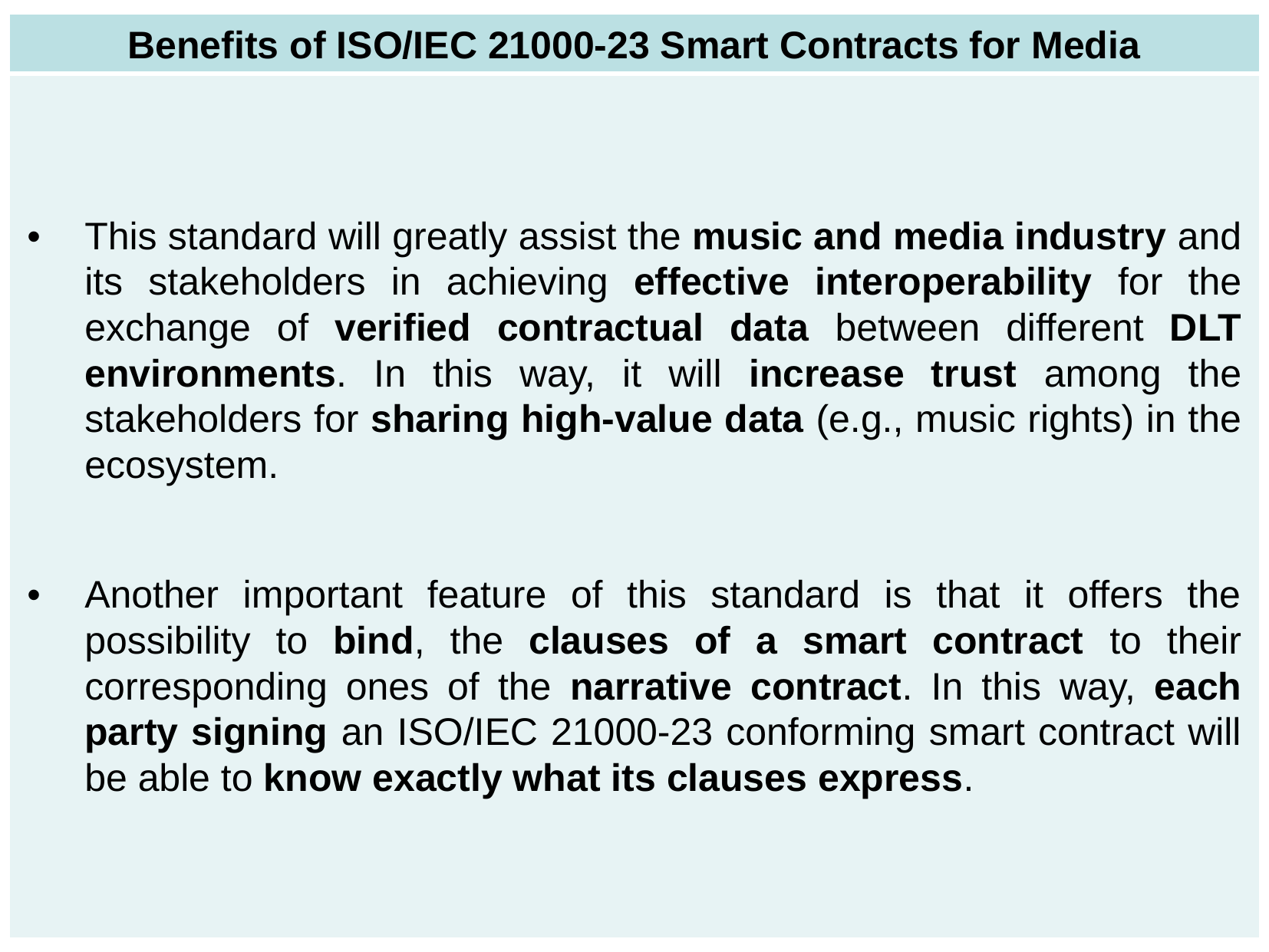

| Benefits of ISO/IEC 21000-23 Smart Contracts for Media |
| --- |
| This standard will greatly assist the music and media industry and its stakeholders in achieving effective interoperability for the exchange of verified contractual data between different DLT environments. In this way, it will increase trust among the stakeholders for sharing high-value data (e.g., music rights) in the ecosystem. Another important feature of this standard is that it offers the possibility to bind, the clauses of a smart contract to their corresponding ones of the narrative contract. In this way, each party signing an ISO/IEC 21000-23 conforming smart contract will be able to know exactly what its clauses express. |